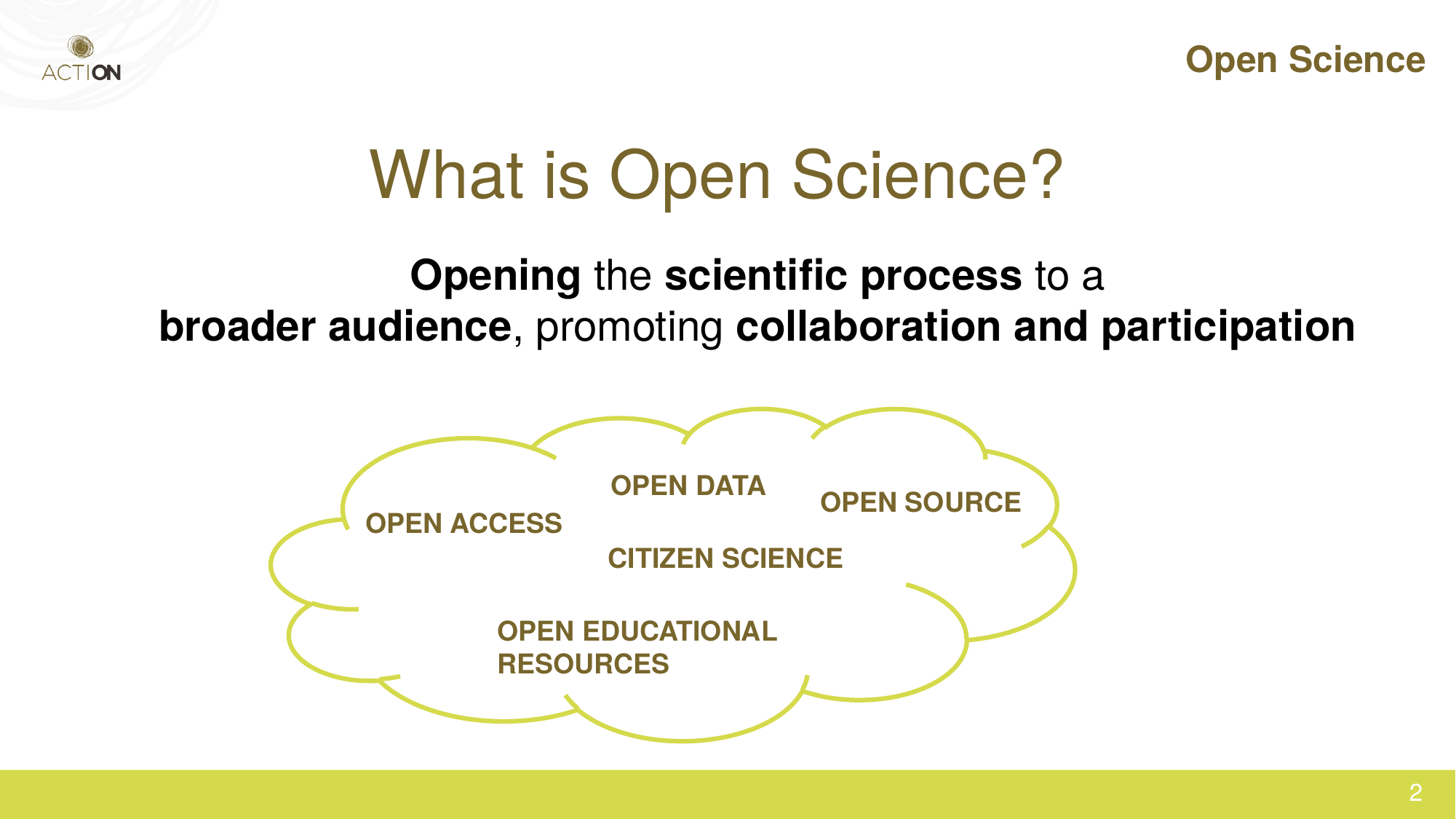

Open Science
What is Open Science?
Opening the scientific process to a
broader audience, promoting collaboration and participation

OPEN DATA
OPEN SOURCE
OPEN ACCESS
CITIZEN SCIENCE
OPEN EDUCATIONAL RESOURCES
2